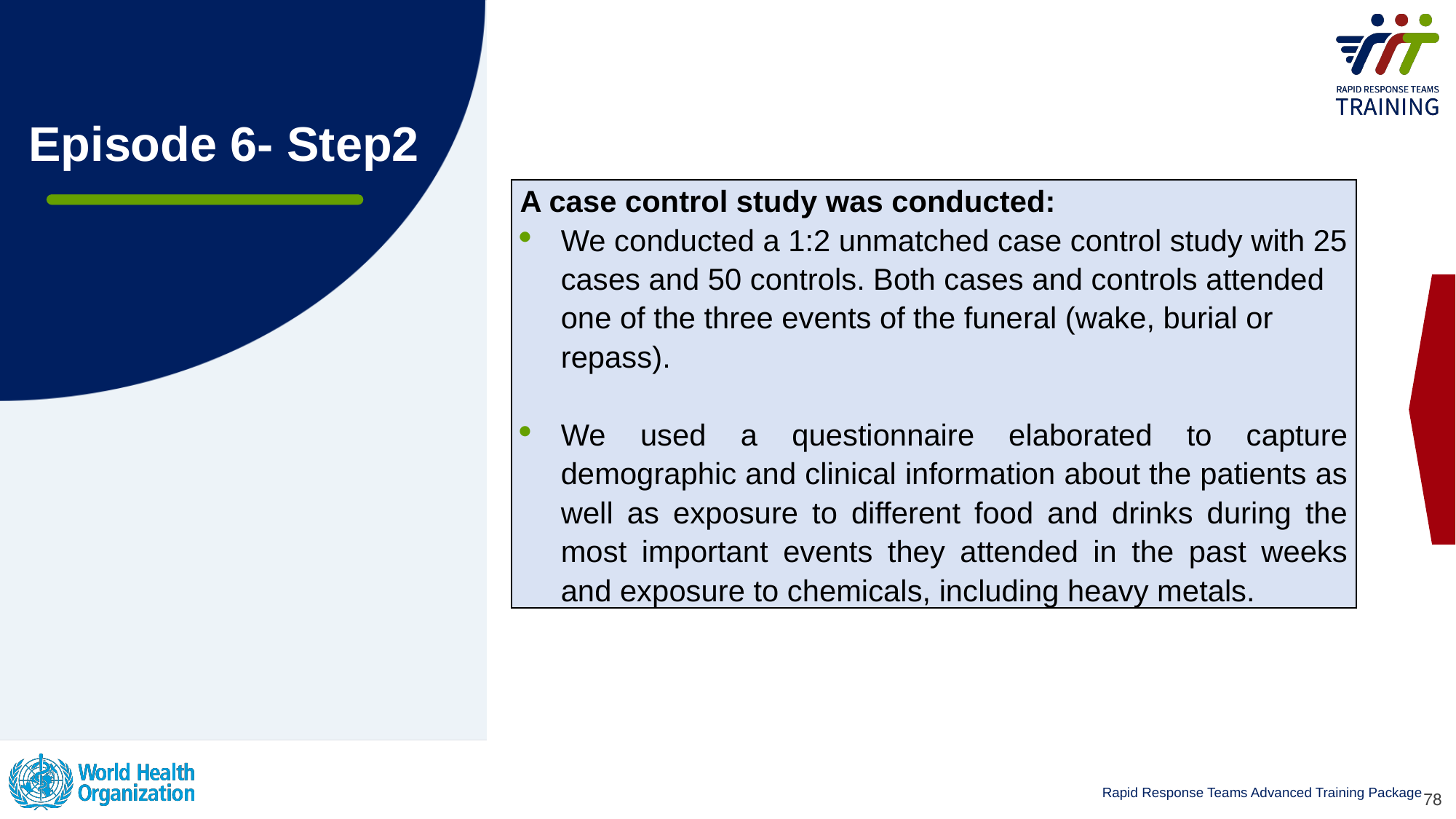

# Episode 6- Step2
| A case control study was conducted: We conducted a 1:2 unmatched case control study with 25 cases and 50 controls. Both cases and controls attended one of the three events of the funeral (wake, burial or repass). We used a questionnaire elaborated to capture demographic and clinical information about the patients as well as exposure to different food and drinks during the most important events they attended in the past weeks and exposure to chemicals, including heavy metals. |
| --- |